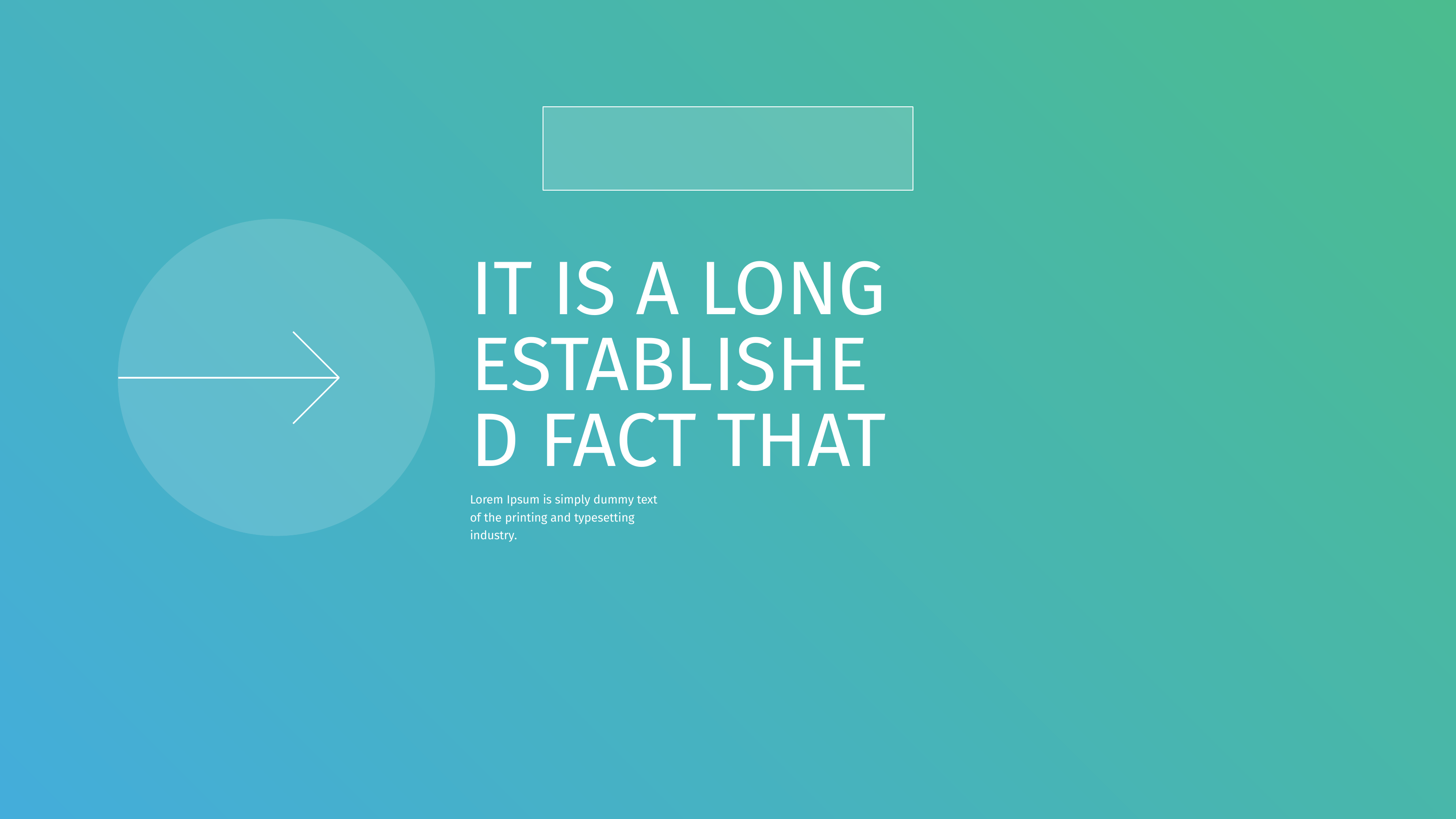

IT IS A LONG ESTABLISHED FACT THAT
Lorem Ipsum is simply dummy text of the printing and typesetting industry.